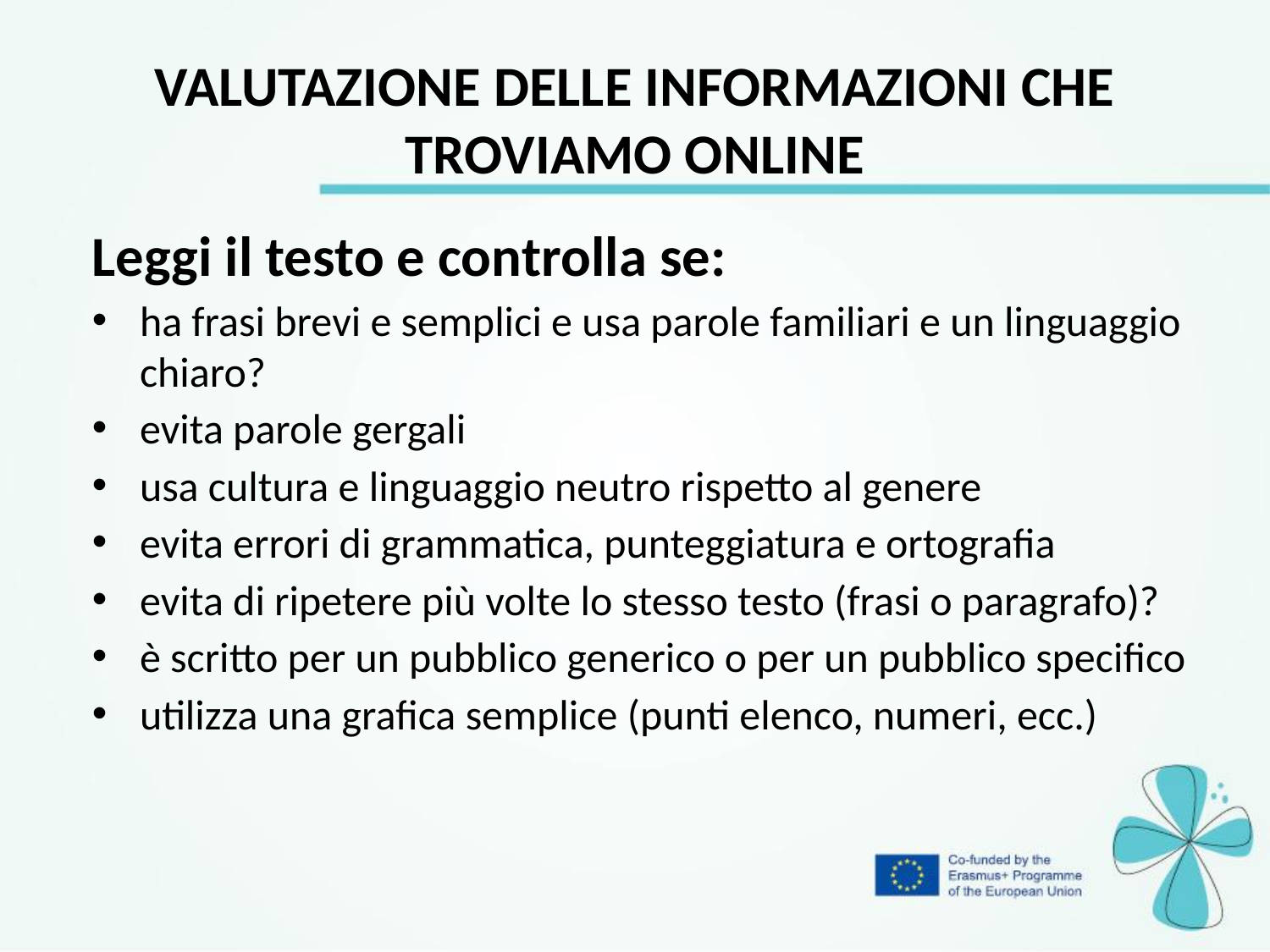

# VALUTAZIONE DELLE INFORMAZIONI CHE TROVIAMO ONLINE
Leggi il testo e controlla se:
ha frasi brevi e semplici e usa parole familiari e un linguaggio chiaro?
evita parole gergali
usa cultura e linguaggio neutro rispetto al genere
evita errori di grammatica, punteggiatura e ortografia
evita di ripetere più volte lo stesso testo (frasi o paragrafo)?
è scritto per un pubblico generico o per un pubblico specifico
utilizza una grafica semplice (punti elenco, numeri, ecc.)